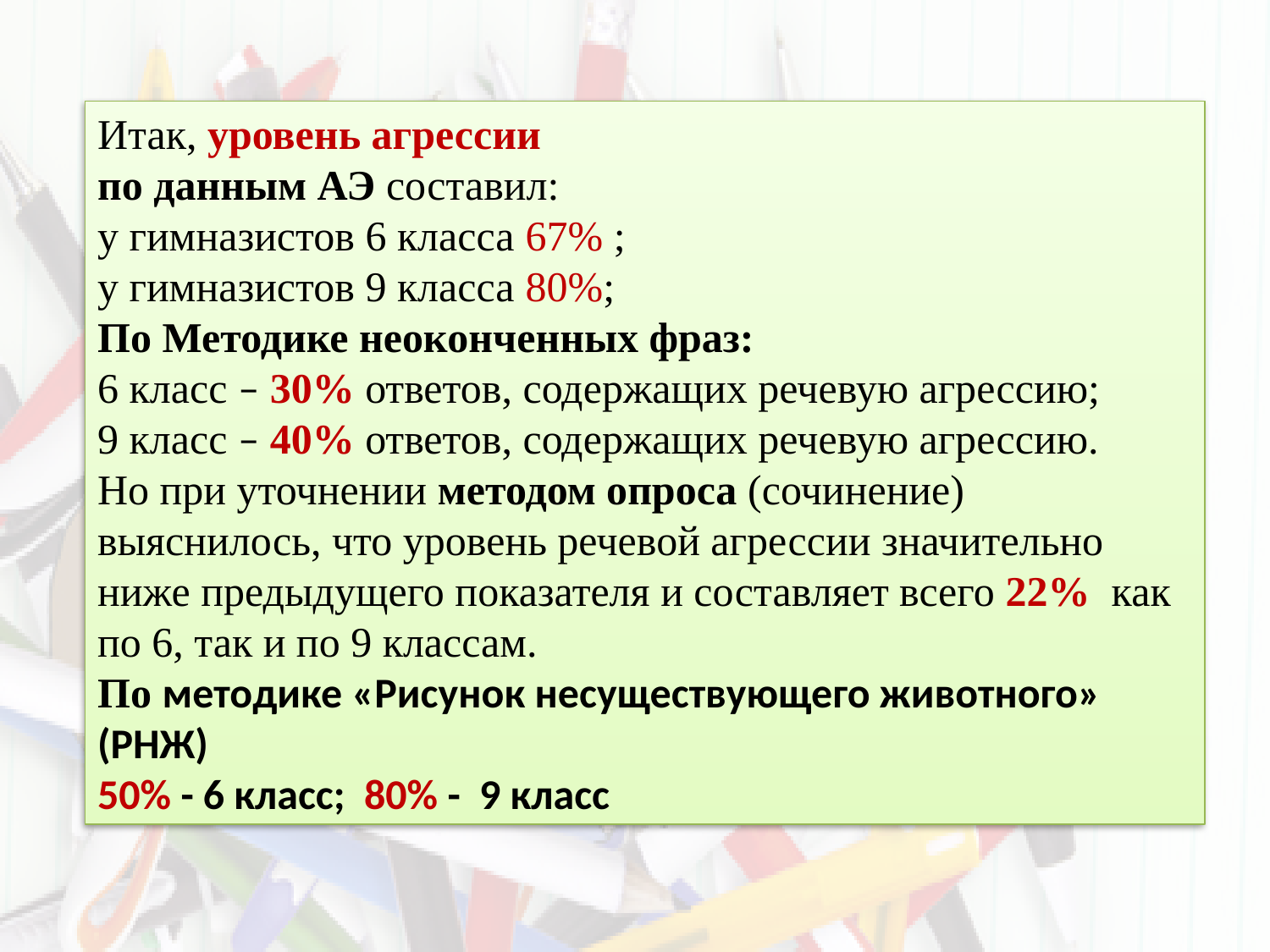

Итак, уровень агрессии
по данным АЭ составил:
у гимназистов 6 класса 67% ;
у гимназистов 9 класса 80%;
По Методике неоконченных фраз:
6 класс – 30% ответов, содержащих речевую агрессию;
9 класс – 40% ответов, содержащих речевую агрессию.
Но при уточнении методом опроса (сочинение) выяснилось, что уровень речевой агрессии значительно ниже предыдущего показателя и составляет всего 22%  как по 6, так и по 9 классам.
По методике «Рисунок несуществующего животного» (РНЖ)
50% - 6 класс;  80% -  9 класс